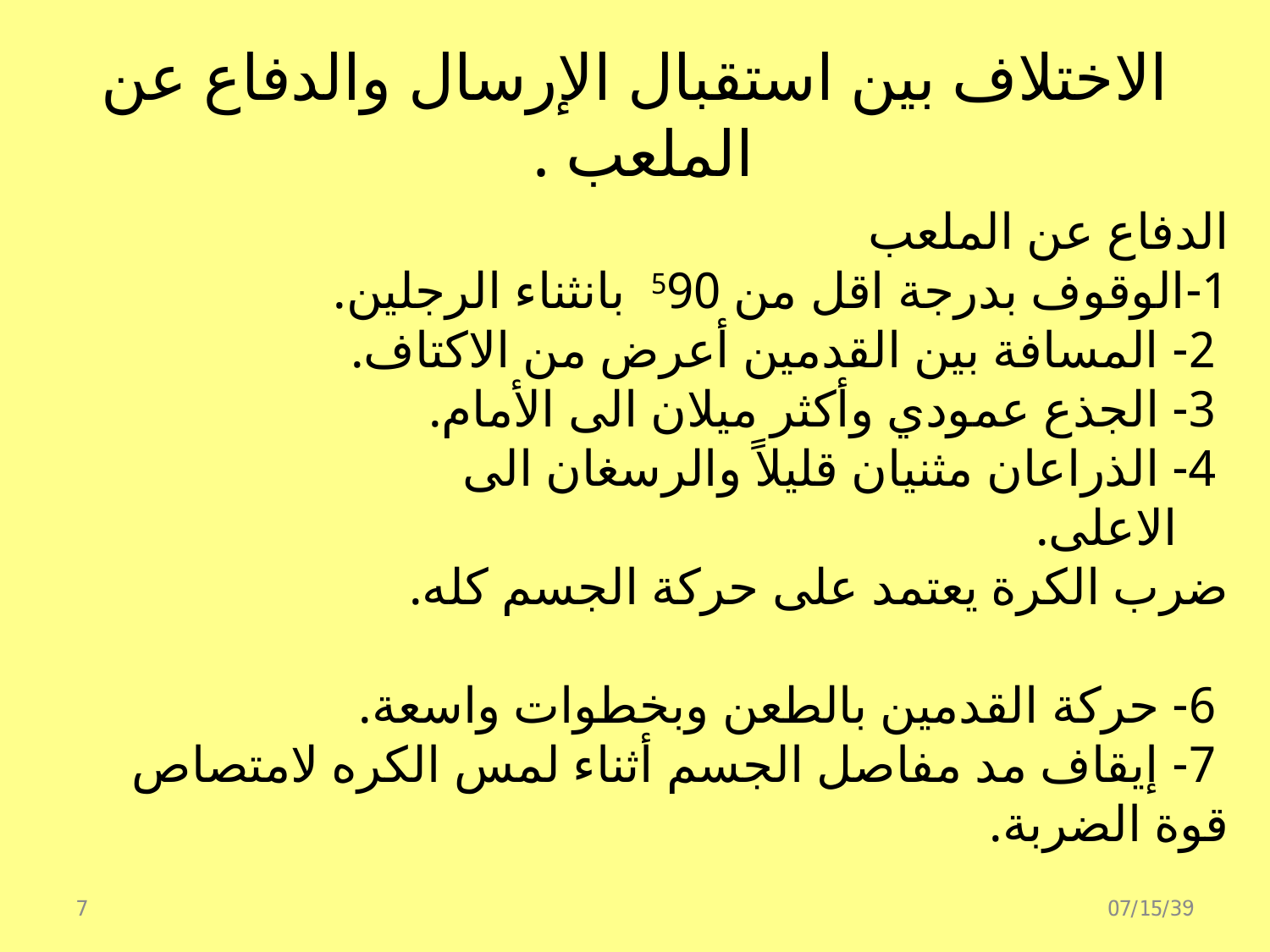

# الاختلاف بين استقبال الإرسال والدفاع عن الملعب .
الدفاع عن الملعب
1-الوقوف بدرجة اقل من 590  بانثناء الرجلين.
 2- المسافة بين القدمين أعرض من الاكتاف.
 3- الجذع عمودي وأكثر ميلان الى الأمام.
 4- الذراعان مثنيان قليلاً والرسغان الى
    الاعلى.
ضرب الكرة يعتمد على حركة الجسم كله.

 6- حركة القدمين بالطعن وبخطوات واسعة.
 7- إيقاف مد مفاصل الجسم أثناء لمس الكره لامتصاص قوة الضربة.

7
07/15/39